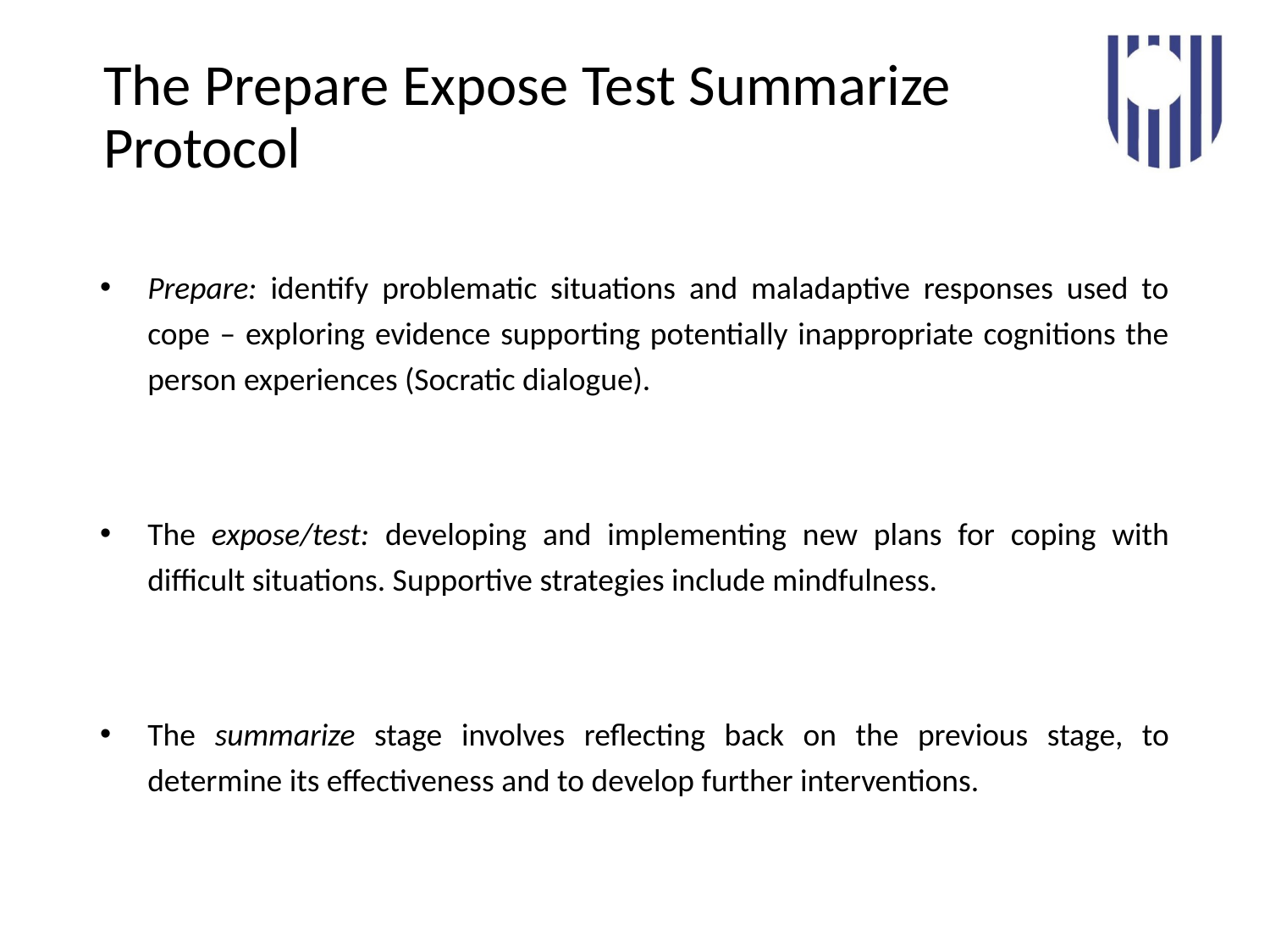

# The Prepare Expose Test Summarize Protocol
Prepare: identify problematic situations and maladaptive responses used to cope – exploring evidence supporting potentially inappropriate cognitions the person experiences (Socratic dialogue).

The expose/test: developing and implementing new plans for coping with difficult situations. Supportive strategies include mindfulness.

The summarize stage involves reflecting back on the previous stage, to determine its effectiveness and to develop further interventions.